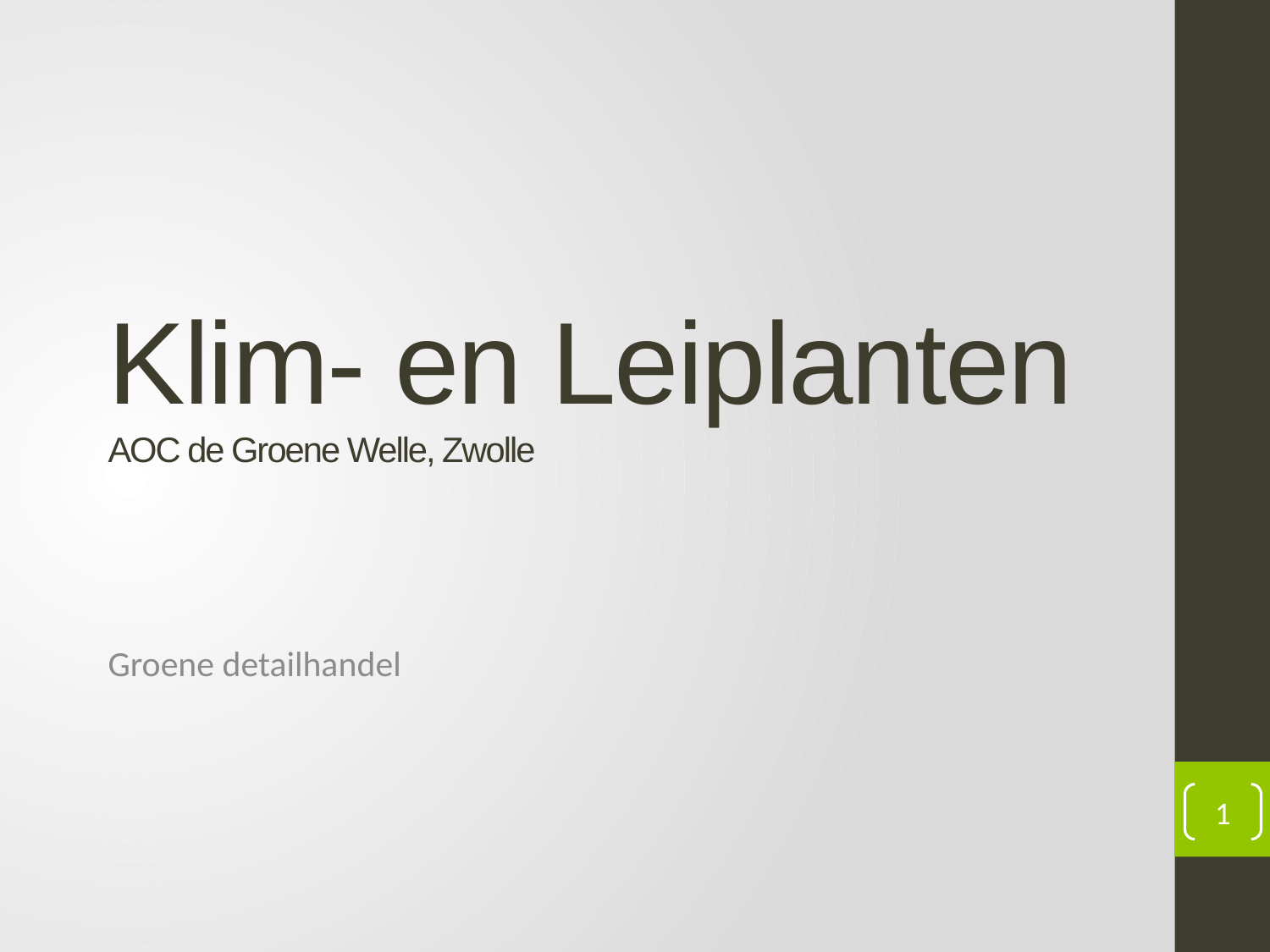

# Klim- en Leiplanten AOC de Groene Welle, Zwolle
Groene detailhandel
1